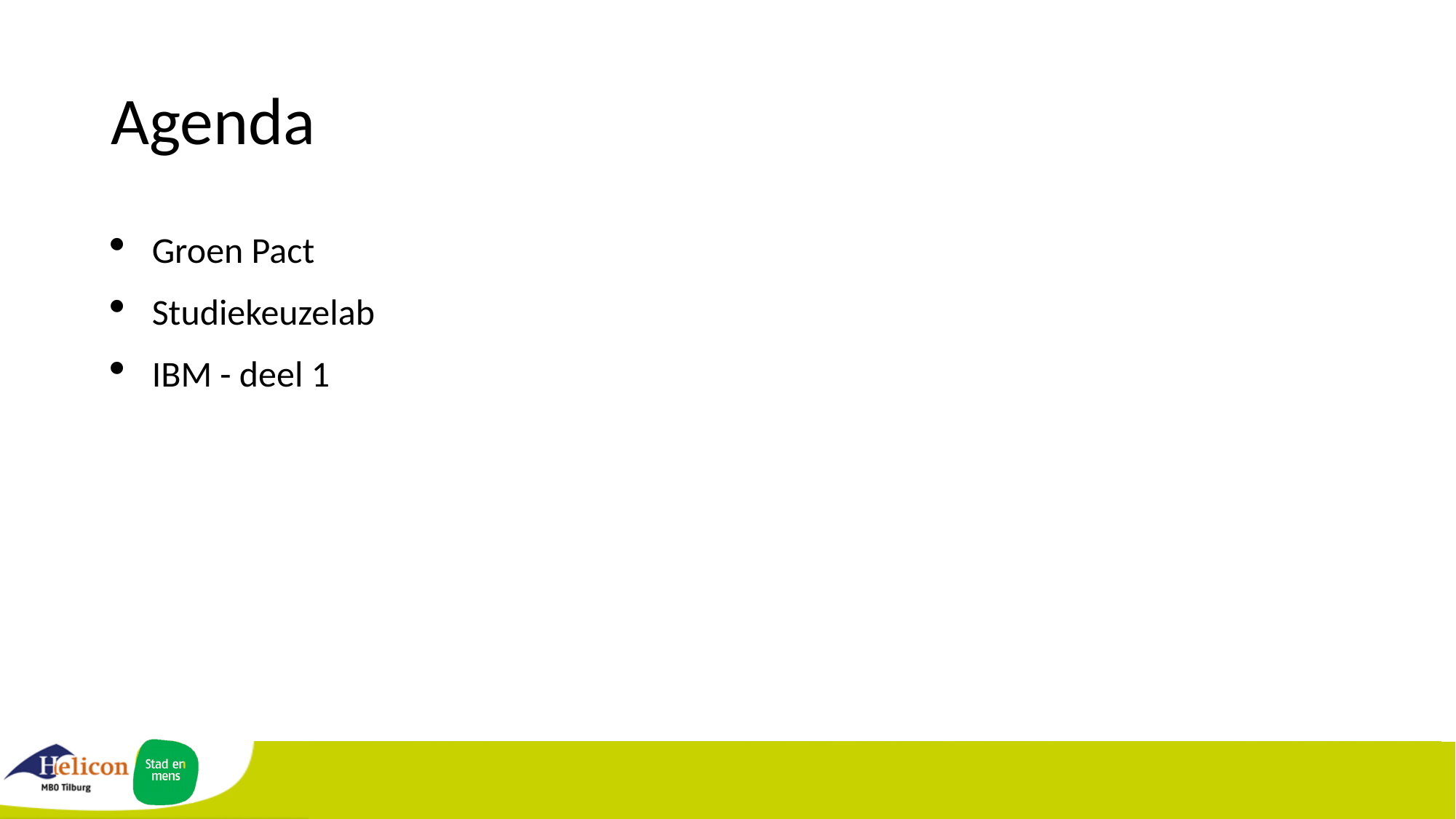

# Agenda
Groen Pact
Studiekeuzelab
IBM - deel 1